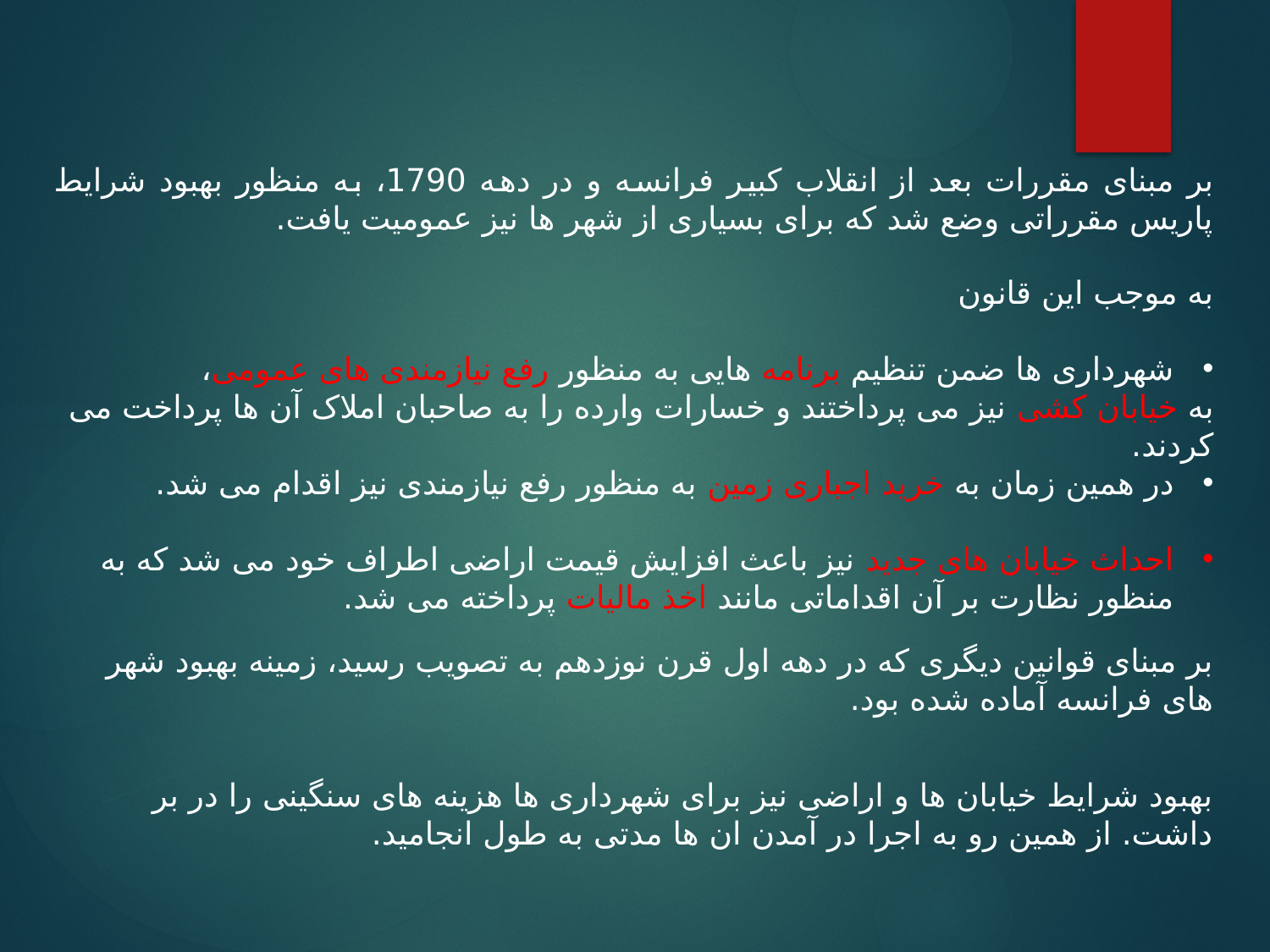

بر مبنای مقررات بعد از انقلاب کبیر فرانسه و در دهه 1790، به منظور بهبود شرایط پاریس مقرراتی وضع شد که برای بسیاری از شهر ها نیز عمومیت یافت.
به موجب این قانون

شهرداری ها ضمن تنظیم برنامه هایی به منظور رفع نیازمندی های عمومی،
به خیابان کشی نیز می پرداختند و خسارات وارده را به صاحبان املاک آن ها پرداخت می کردند.
در همین زمان به خرید اجباری زمین به منظور رفع نیازمندی نیز اقدام می شد.

احداث خیابان های جدید نیز باعث افزایش قیمت اراضی اطراف خود می شد که به منظور نظارت بر آن اقداماتی مانند اخذ مالیات پرداخته می شد.
بر مبنای قوانین دیگری که در دهه اول قرن نوزدهم به تصویب رسید، زمینه بهبود شهر های فرانسه آماده شده بود.
بهبود شرایط خیابان ها و اراضی نیز برای شهرداری ها هزینه های سنگینی را در بر داشت. از همین رو به اجرا در آمدن ان ها مدتی به طول انجامید.